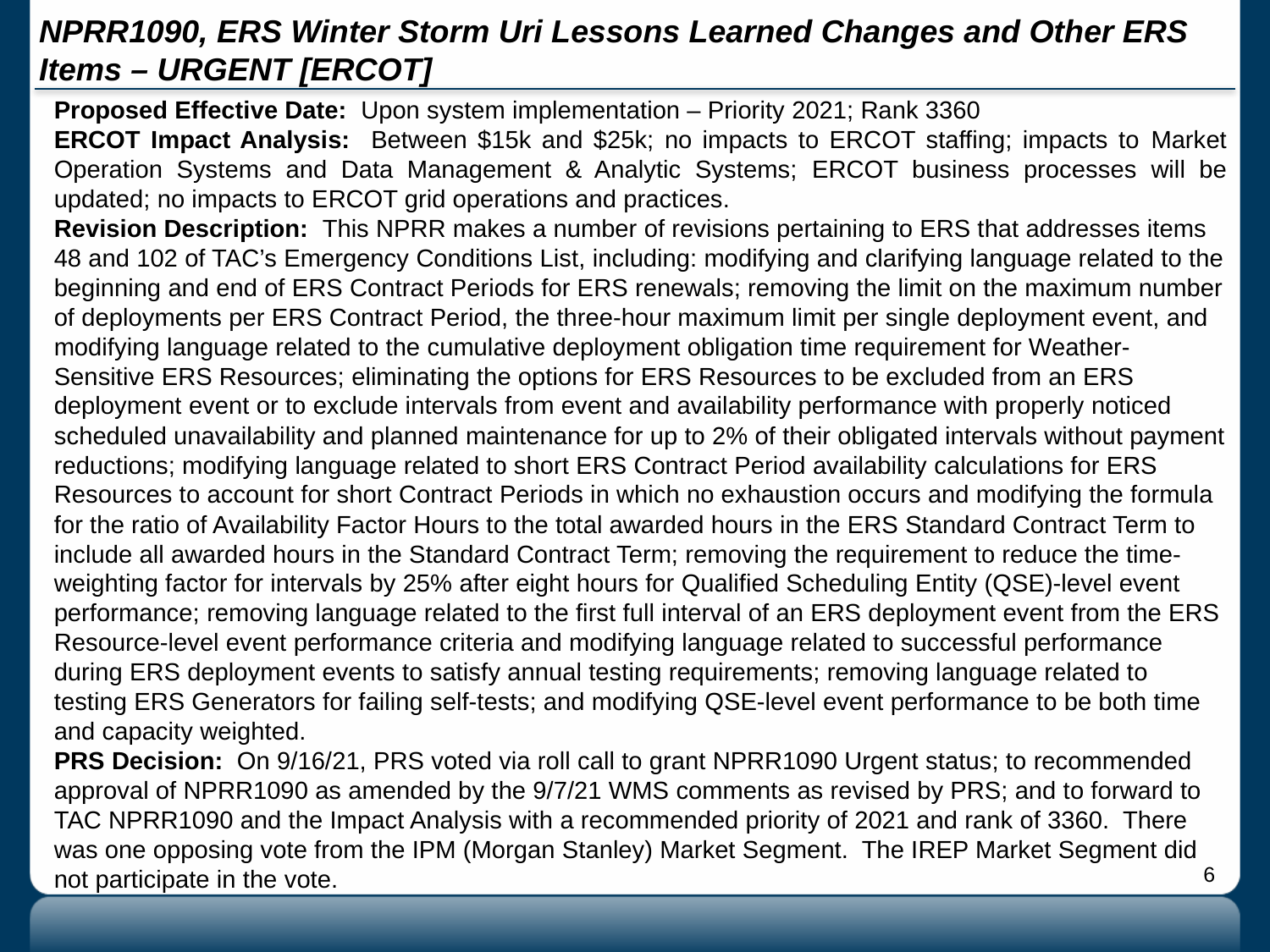

# NPRR1090, ERS Winter Storm Uri Lessons Learned Changes and Other ERS Items – URGENT [ERCOT]
Proposed Effective Date:  Upon system implementation – Priority 2021; Rank 3360
ERCOT Impact Analysis:  Between $15k and $25k; no impacts to ERCOT staffing; impacts to Market Operation Systems and Data Management & Analytic Systems; ERCOT business processes will be updated; no impacts to ERCOT grid operations and practices.
Revision Description:  This NPRR makes a number of revisions pertaining to ERS that addresses items 48 and 102 of TAC’s Emergency Conditions List, including: modifying and clarifying language related to the beginning and end of ERS Contract Periods for ERS renewals; removing the limit on the maximum number of deployments per ERS Contract Period, the three-hour maximum limit per single deployment event, and modifying language related to the cumulative deployment obligation time requirement for Weather-Sensitive ERS Resources; eliminating the options for ERS Resources to be excluded from an ERS deployment event or to exclude intervals from event and availability performance with properly noticed scheduled unavailability and planned maintenance for up to 2% of their obligated intervals without payment reductions; modifying language related to short ERS Contract Period availability calculations for ERS Resources to account for short Contract Periods in which no exhaustion occurs and modifying the formula for the ratio of Availability Factor Hours to the total awarded hours in the ERS Standard Contract Term to include all awarded hours in the Standard Contract Term; removing the requirement to reduce the time-weighting factor for intervals by 25% after eight hours for Qualified Scheduling Entity (QSE)-level event performance; removing language related to the first full interval of an ERS deployment event from the ERS Resource-level event performance criteria and modifying language related to successful performance during ERS deployment events to satisfy annual testing requirements; removing language related to testing ERS Generators for failing self-tests; and modifying QSE-level event performance to be both time and capacity weighted.
PRS Decision:  On 9/16/21, PRS voted via roll call to grant NPRR1090 Urgent status; to recommended approval of NPRR1090 as amended by the 9/7/21 WMS comments as revised by PRS; and to forward to TAC NPRR1090 and the Impact Analysis with a recommended priority of 2021 and rank of 3360.  There was one opposing vote from the IPM (Morgan Stanley) Market Segment.  The IREP Market Segment did not participate in the vote.